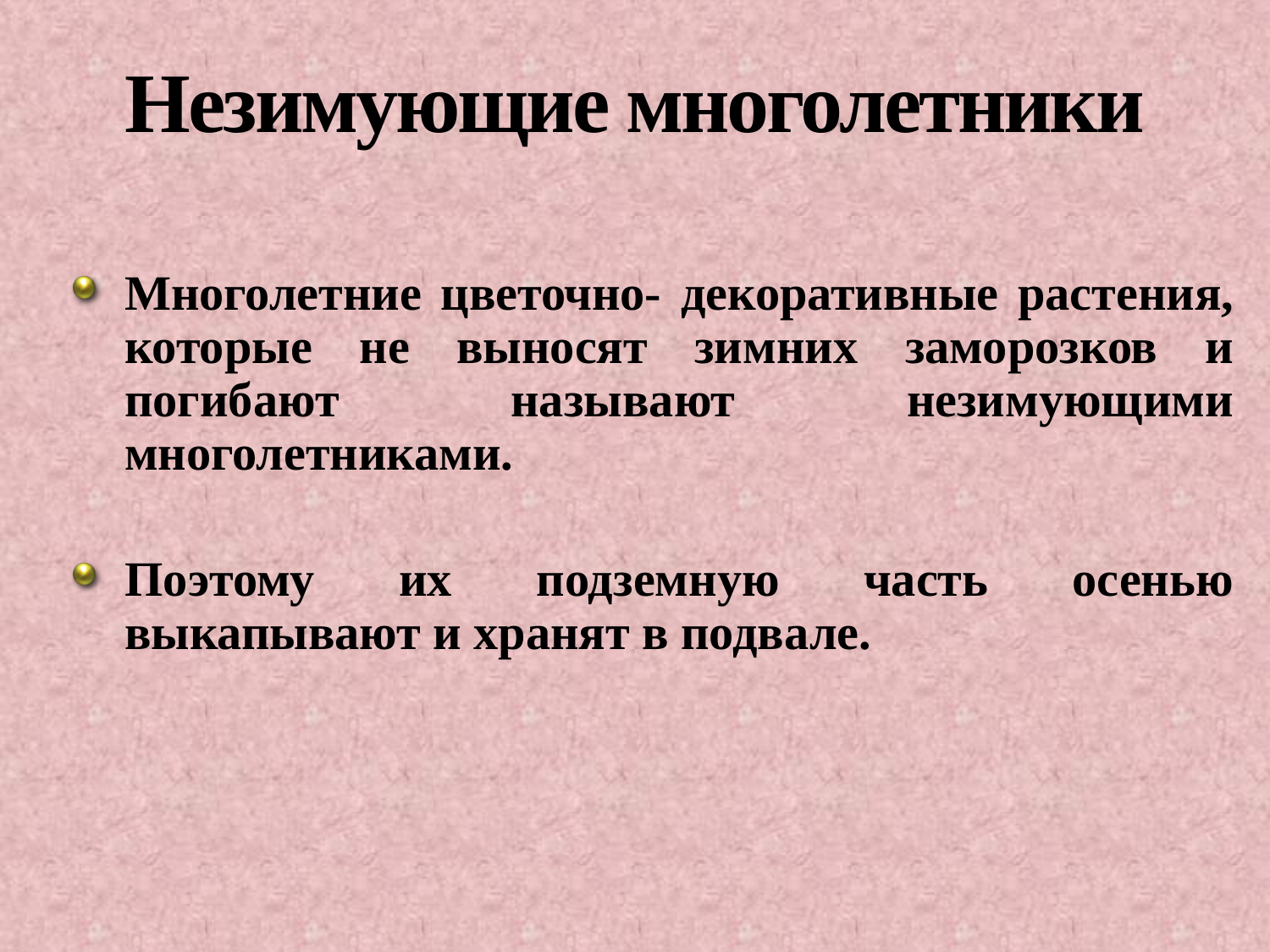

# Незимующие многолетники
Многолетние цветочно- декоративные растения, которые не выносят зимних заморозков и погибают называют незимующими многолетниками.

Поэтому их подземную часть осенью выкапывают и хранят в подвале.